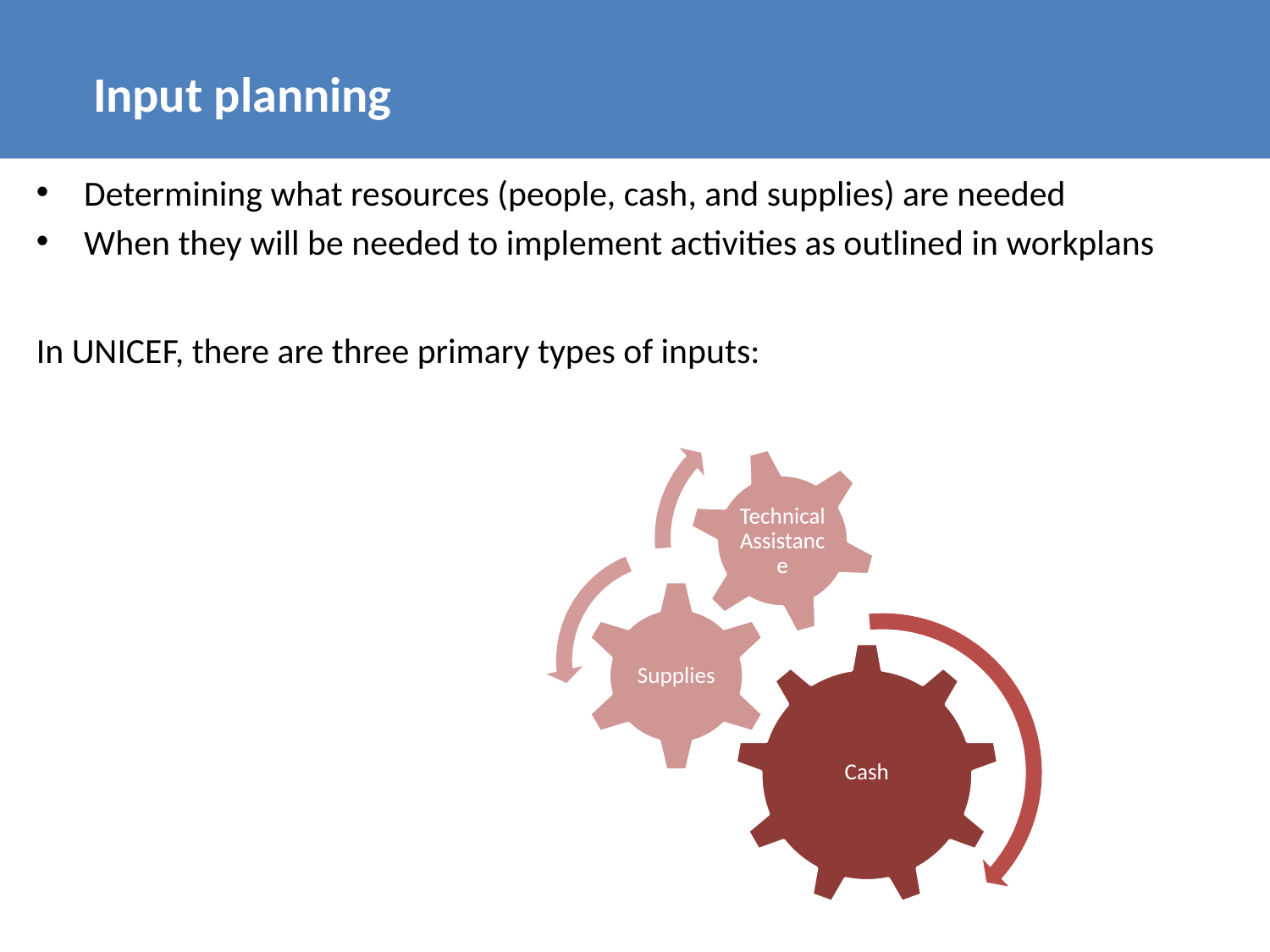

# Input planning
Determining what resources (people, cash, and supplies) are needed
When they will be needed to implement activities as outlined in workplans

In UNICEF, there are three primary types of inputs:

Cash
Supplies
Technical Assistance